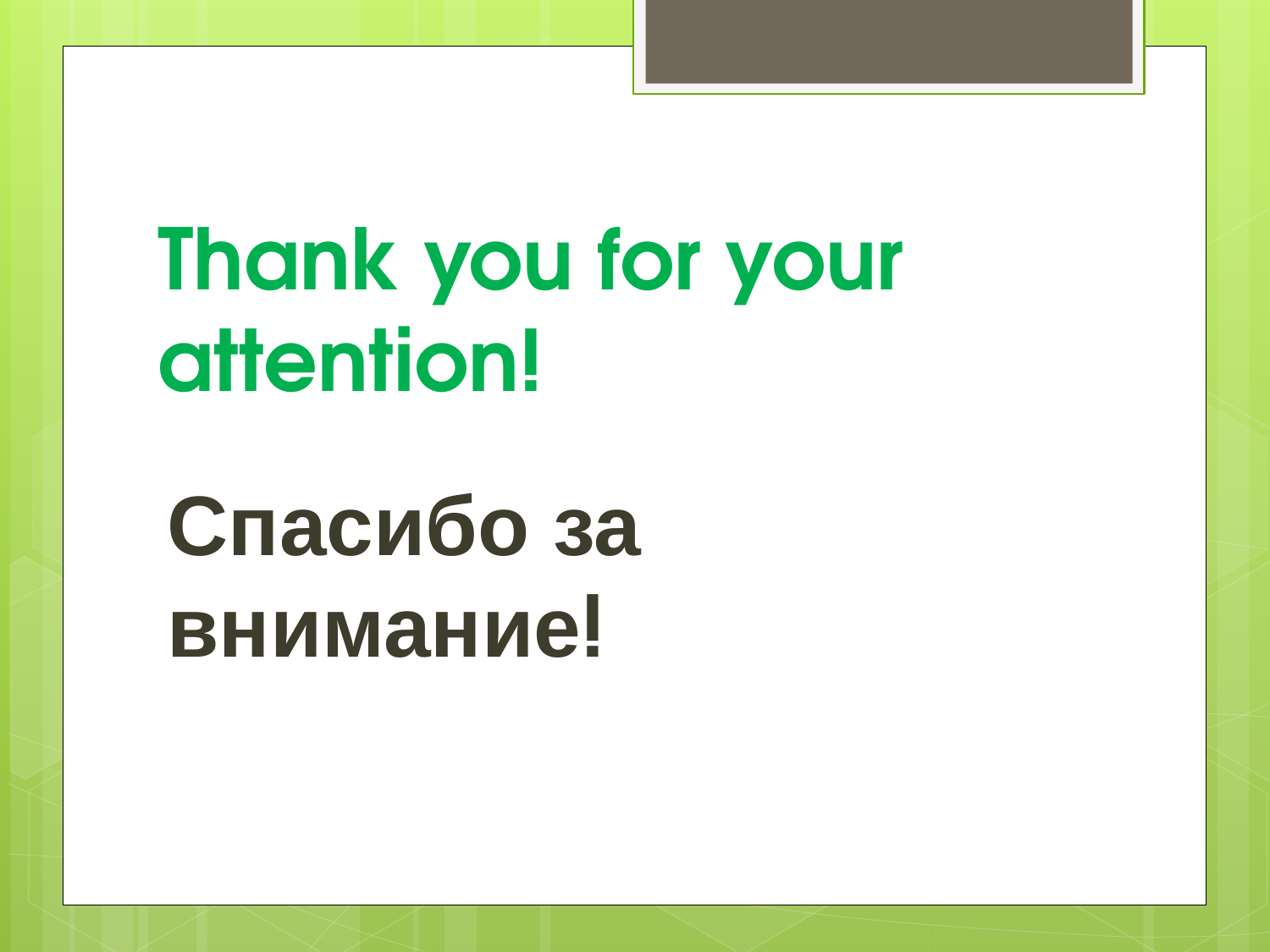

# Thank you for your attention!
Спасибо за внимание!